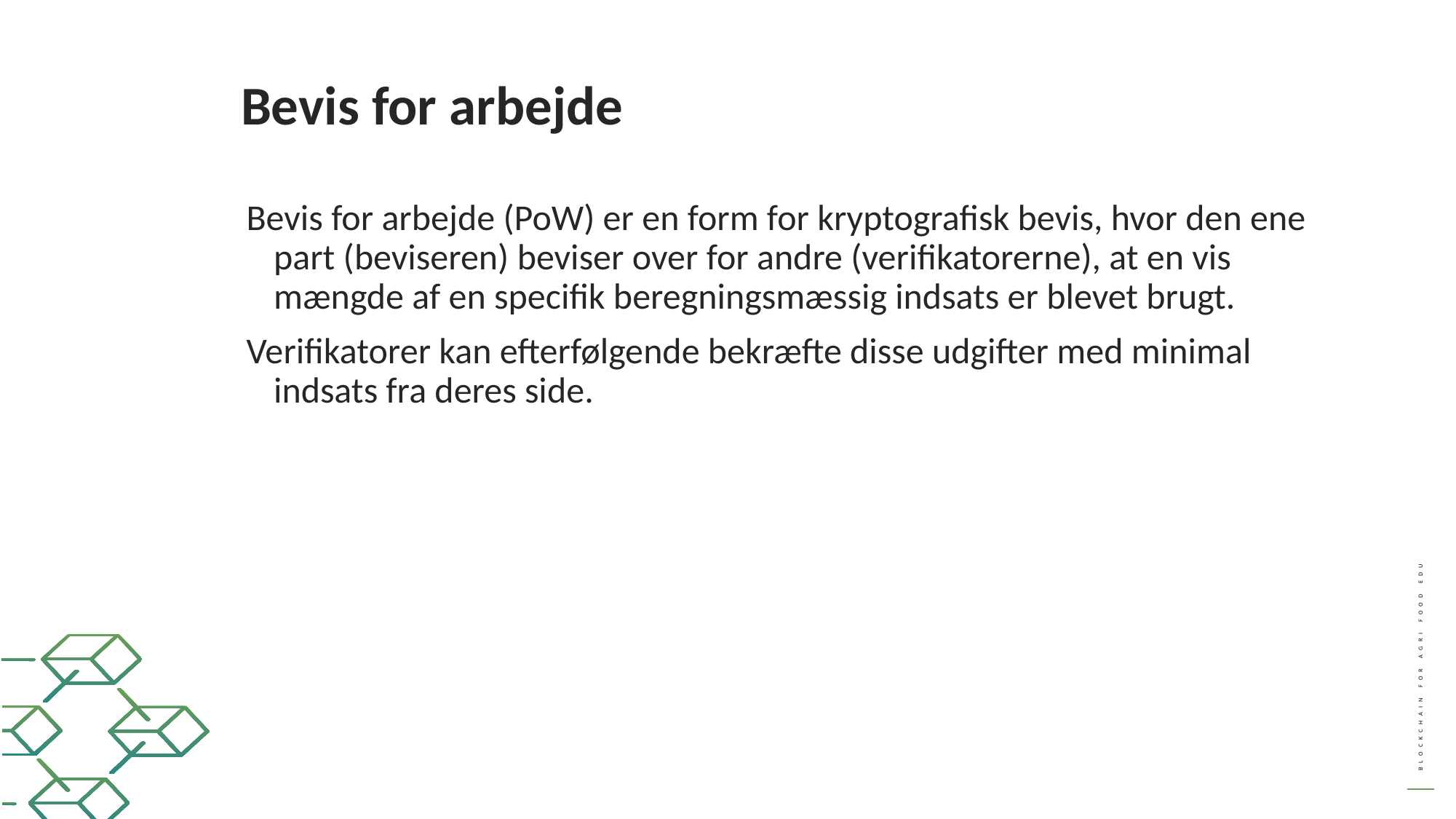

Bevis for arbejde
Bevis for arbejde (PoW) er en form for kryptografisk bevis, hvor den ene part (beviseren) beviser over for andre (verifikatorerne), at en vis mængde af en specifik beregningsmæssig indsats er blevet brugt.
Verifikatorer kan efterfølgende bekræfte disse udgifter med minimal indsats fra deres side.